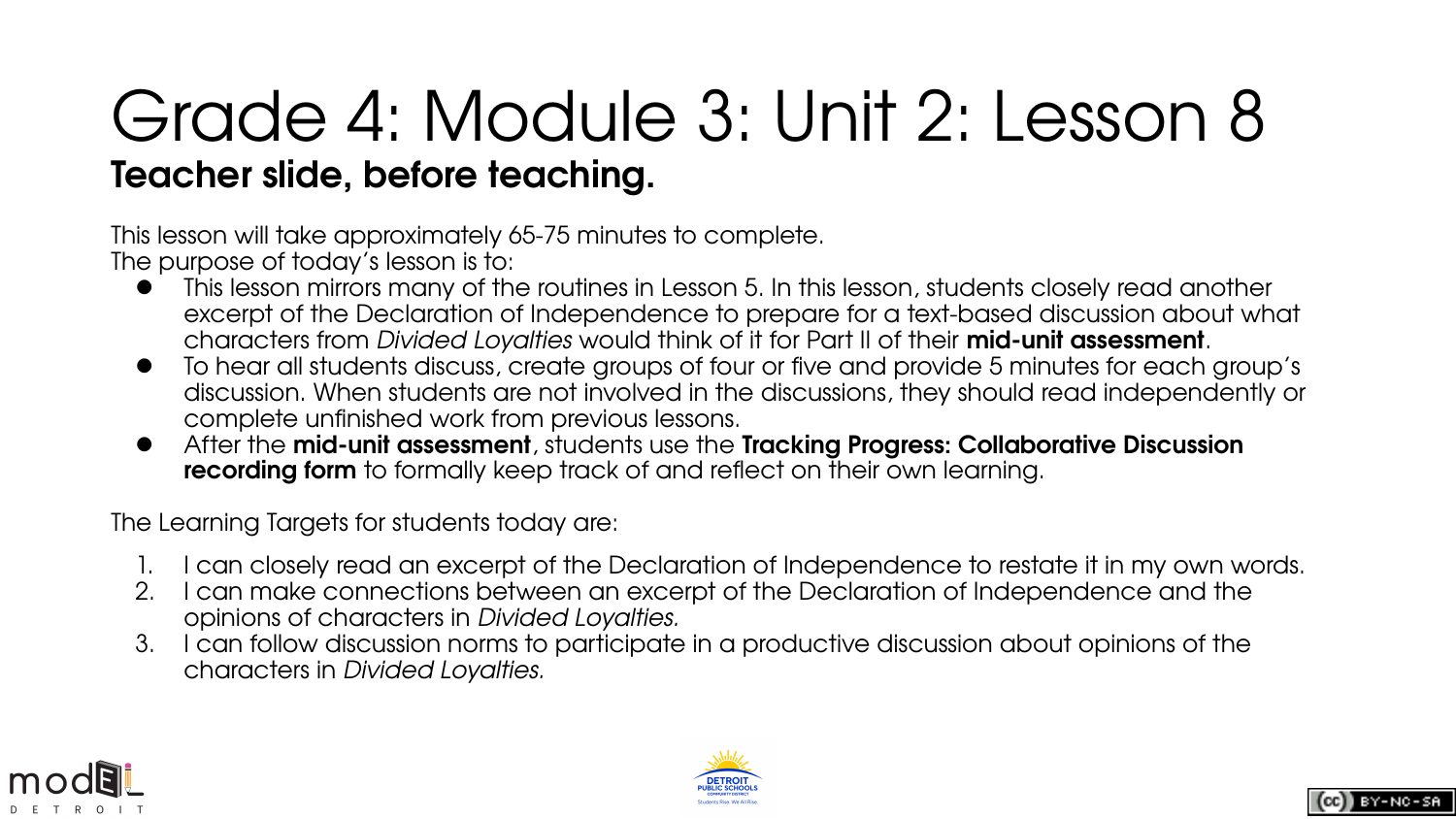

# Grade 4: Module 3: Unit 2: Lesson 8
Teacher slide, before teaching.
This lesson will take approximately 65-75 minutes to complete.
The purpose of today’s lesson is to:
This lesson mirrors many of the routines in Lesson 5. In this lesson, students closely read another excerpt of the Declaration of Independence to prepare for a text-based discussion about what characters from Divided Loyalties would think of it for Part II of their mid-unit assessment.
To hear all students discuss, create groups of four or five and provide 5 minutes for each group’s discussion. When students are not involved in the discussions, they should read independently or complete unfinished work from previous lessons.
After the mid-unit assessment, students use the Tracking Progress: Collaborative Discussion recording form to formally keep track of and reflect on their own learning.

The Learning Targets for students today are:
I can closely read an excerpt of the Declaration of Independence to restate it in my own words.
I can make connections between an excerpt of the Declaration of Independence and the opinions of characters in Divided Loyalties.
I can follow discussion norms to participate in a productive discussion about opinions of the characters in Divided Loyalties.